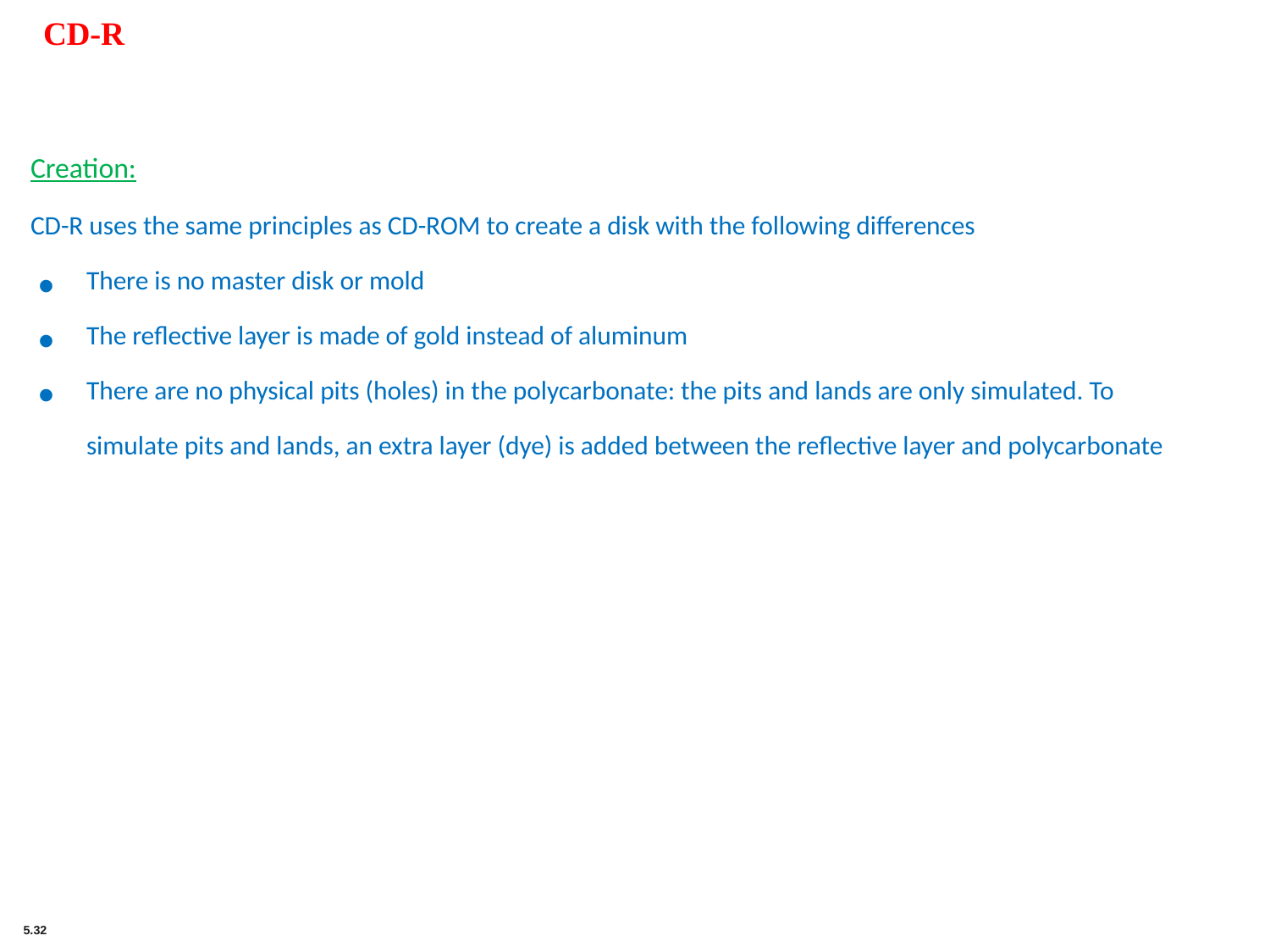

CD-R
Creation:
CD-R uses the same principles as CD-ROM to create a disk with the following differences
There is no master disk or mold
The reflective layer is made of gold instead of aluminum
There are no physical pits (holes) in the polycarbonate: the pits and lands are only simulated. To simulate pits and lands, an extra layer (dye) is added between the reflective layer and polycarbonate

5.32